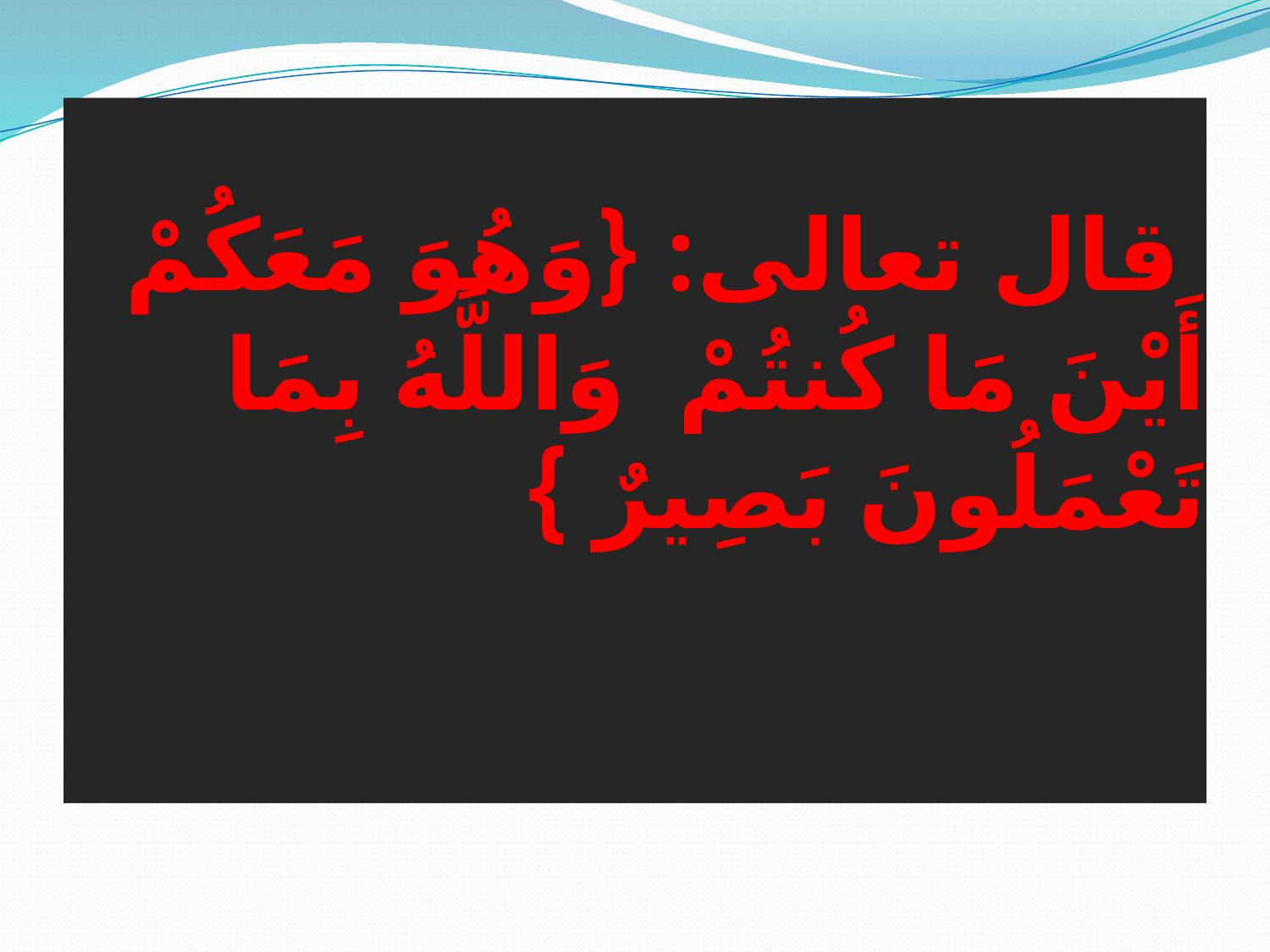

# قال تعالى: {وَهُوَ مَعَكُمْ أَيْنَ مَا كُنتُمْ  وَاللَّهُ بِمَا تَعْمَلُونَ بَصِيرٌ }